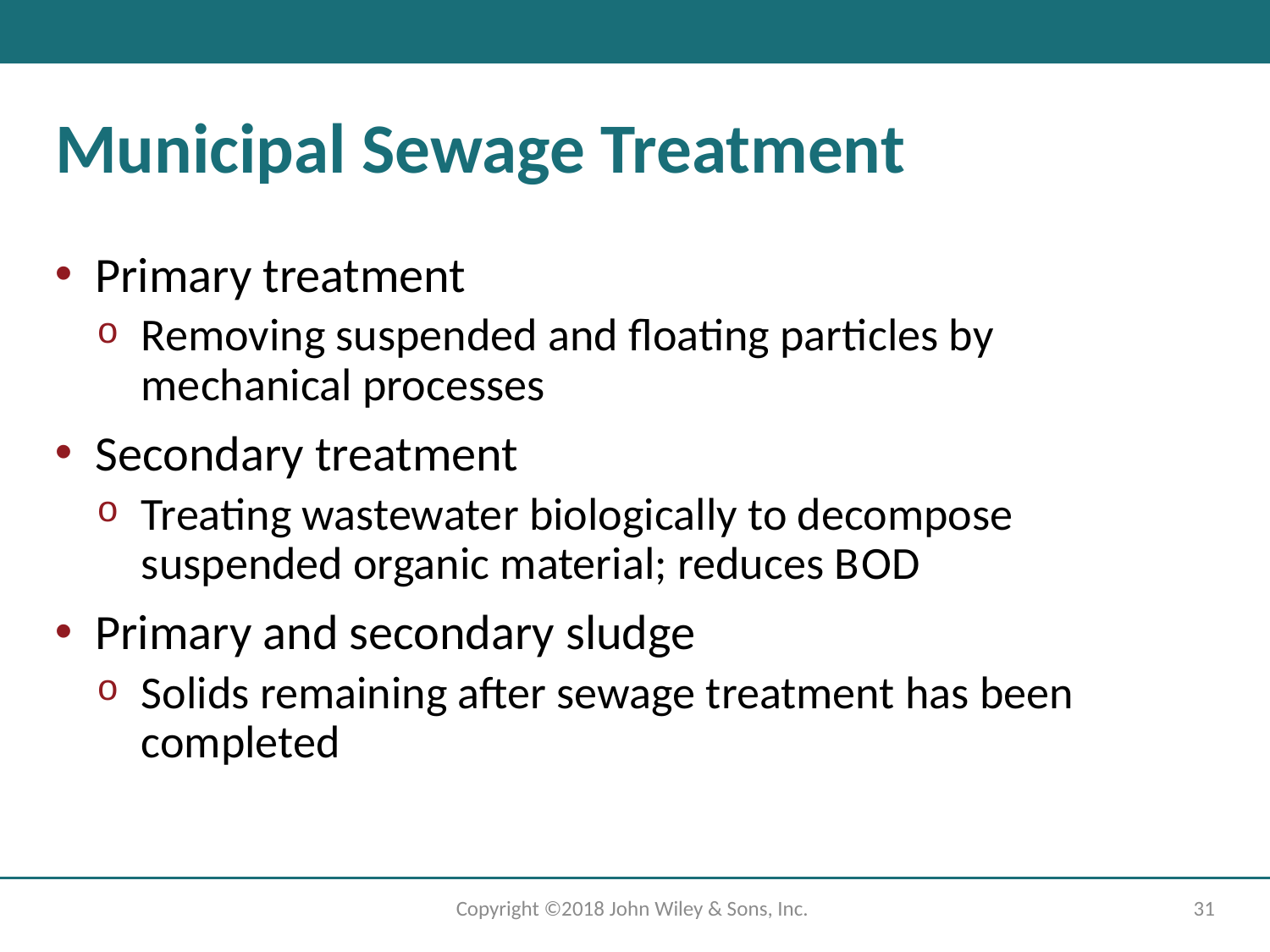

# Municipal Sewage Treatment
Primary treatment
Removing suspended and floating particles by mechanical processes
Secondary treatment
Treating wastewater biologically to decompose suspended organic material; reduces B O D
Primary and secondary sludge
Solids remaining after sewage treatment has been completed
Copyright ©2018 John Wiley & Sons, Inc.
31